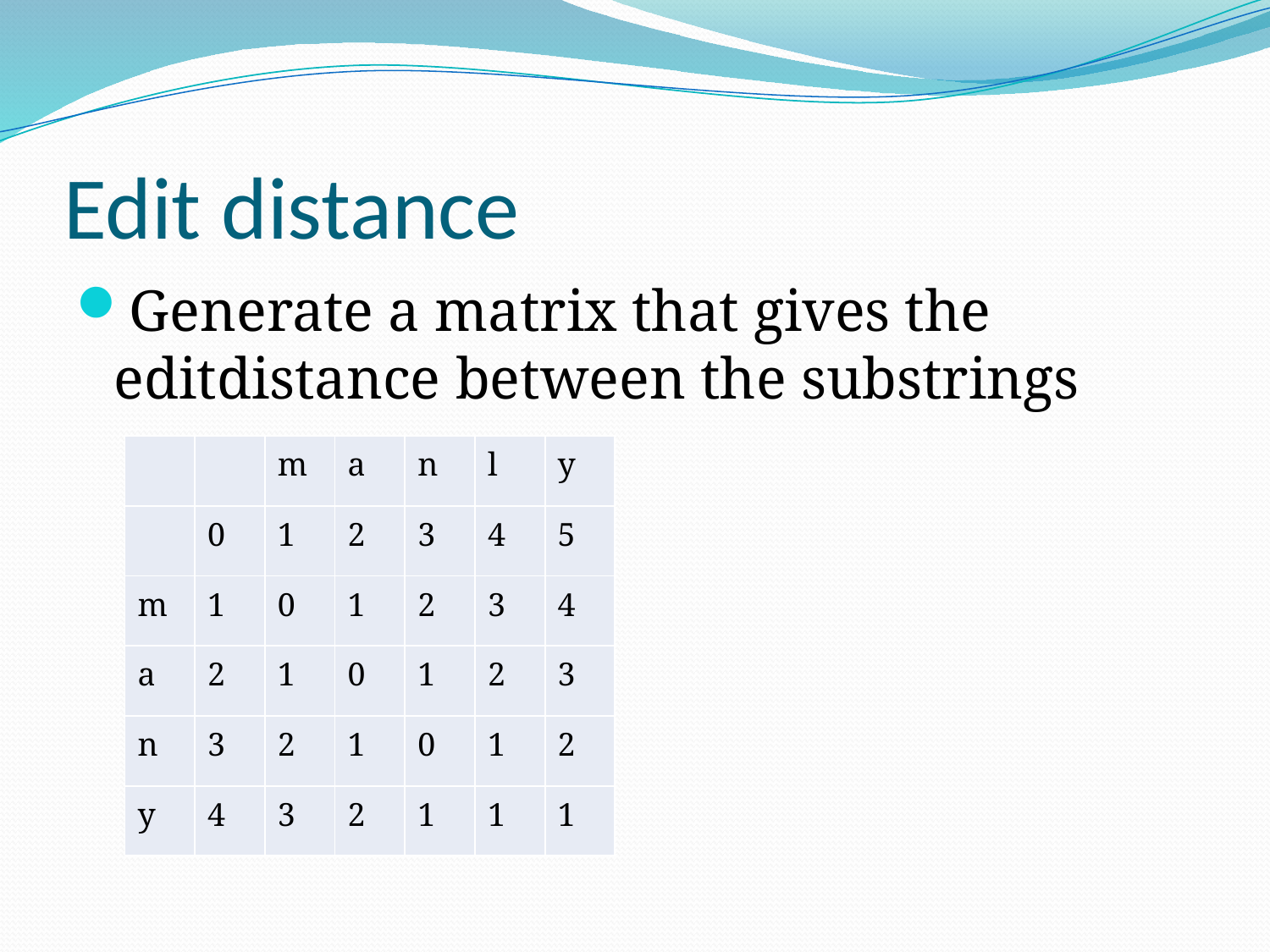

# Edit distance
Generate a matrix that gives the editdistance between the substrings
|  |  | m | a | n | l | y |
| --- | --- | --- | --- | --- | --- | --- |
|  | 0 | 1 | 2 | 3 | 4 | 5 |
| m | 1 | 0 | 1 | 2 | 3 | 4 |
| a | 2 | 1 | 0 | 1 | 2 | 3 |
| n | 3 | 2 | 1 | 0 | 1 | 2 |
| y | 4 | 3 | 2 | 1 | 1 | 1 |